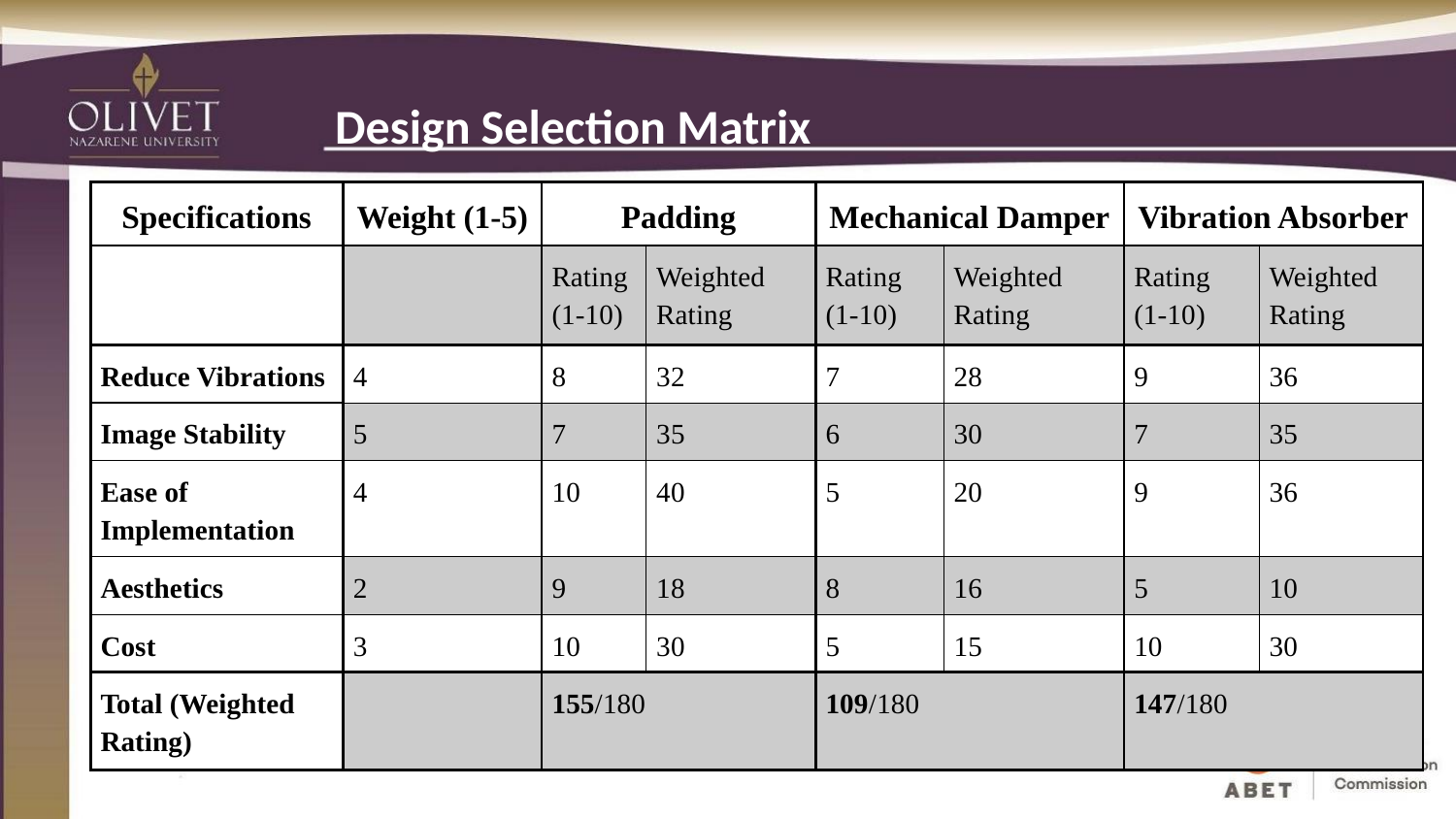

# Design Selection Matrix
| Specifications | Weight (1-5) | Padding |  | Mechanical Damper |  | Vibration Absorber |  |
| --- | --- | --- | --- | --- | --- | --- | --- |
|  |  | Rating (1-10) | Weighted Rating | Rating (1-10) | Weighted Rating | Rating (1-10) | Weighted Rating |
| Reduce Vibrations | 4 | 8 | 32 | 7 | 28 | 9 | 36 |
| Image Stability | 5 | 7 | 35 | 6 | 30 | 7 | 35 |
| Ease of Implementation | 4 | 10 | 40 | 5 | 20 | 9 | 36 |
| Aesthetics | 2 | 9 | 18 | 8 | 16 | 5 | 10 |
| Cost | 3 | 10 | 30 | 5 | 15 | 10 | 30 |
| Total (Weighted Rating) |  | 155/180 |  | 109/180 |  | 147/180 |  |